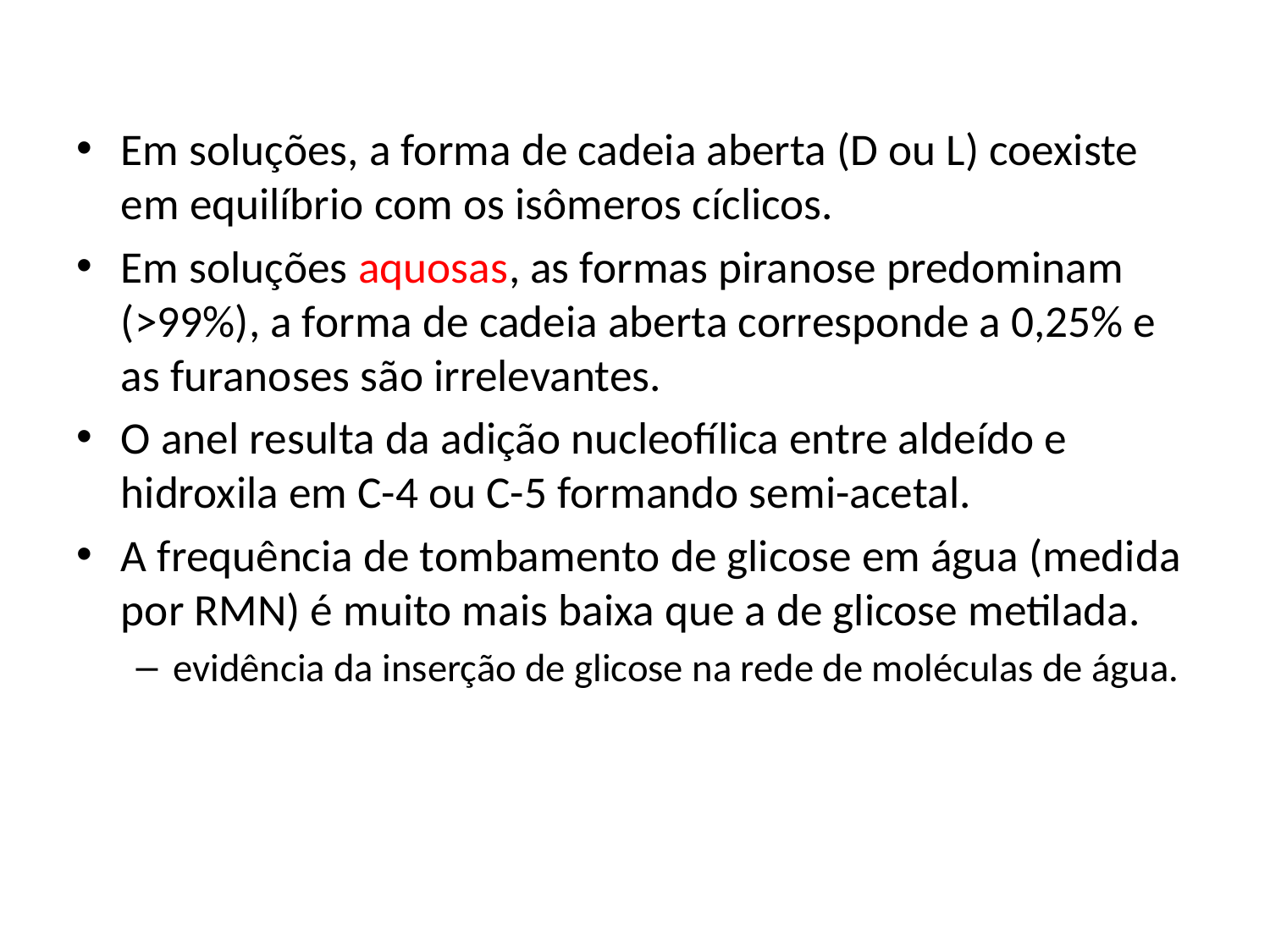

Em soluções, a forma de cadeia aberta (D ou L) coexiste em equilíbrio com os isômeros cíclicos.
Em soluções aquosas, as formas piranose predominam (>99%), a forma de cadeia aberta corresponde a 0,25% e as furanoses são irrelevantes.
O anel resulta da adição nucleofílica entre aldeído e hidroxila em C-4 ou C-5 formando semi-acetal.
A frequência de tombamento de glicose em água (medida por RMN) é muito mais baixa que a de glicose metilada.
evidência da inserção de glicose na rede de moléculas de água.